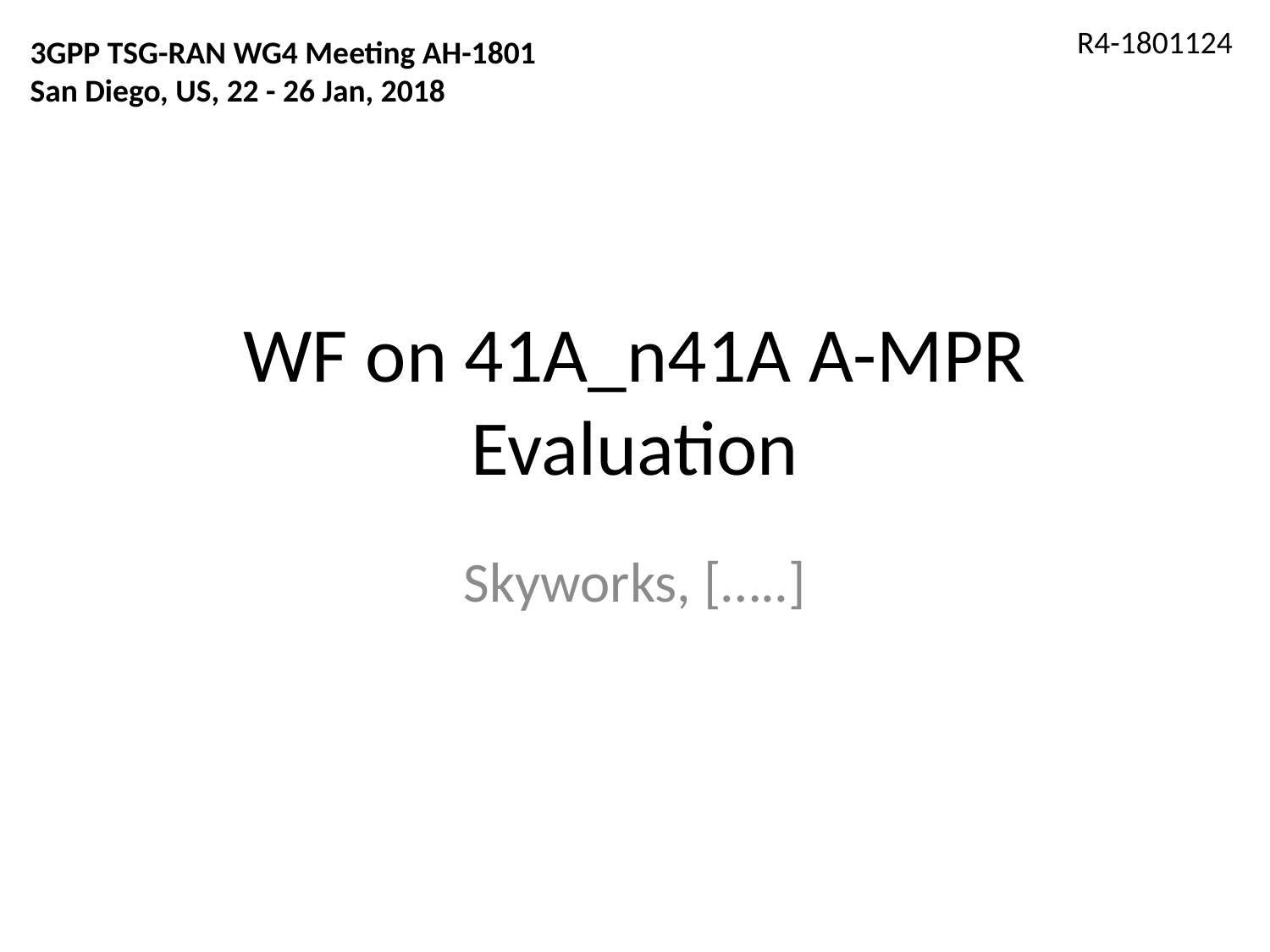

R4-1801124
3GPP TSG-RAN WG4 Meeting AH-1801
San Diego, US, 22 - 26 Jan, 2018
# WF on 41A_n41A A-MPR Evaluation
Skyworks, […..]